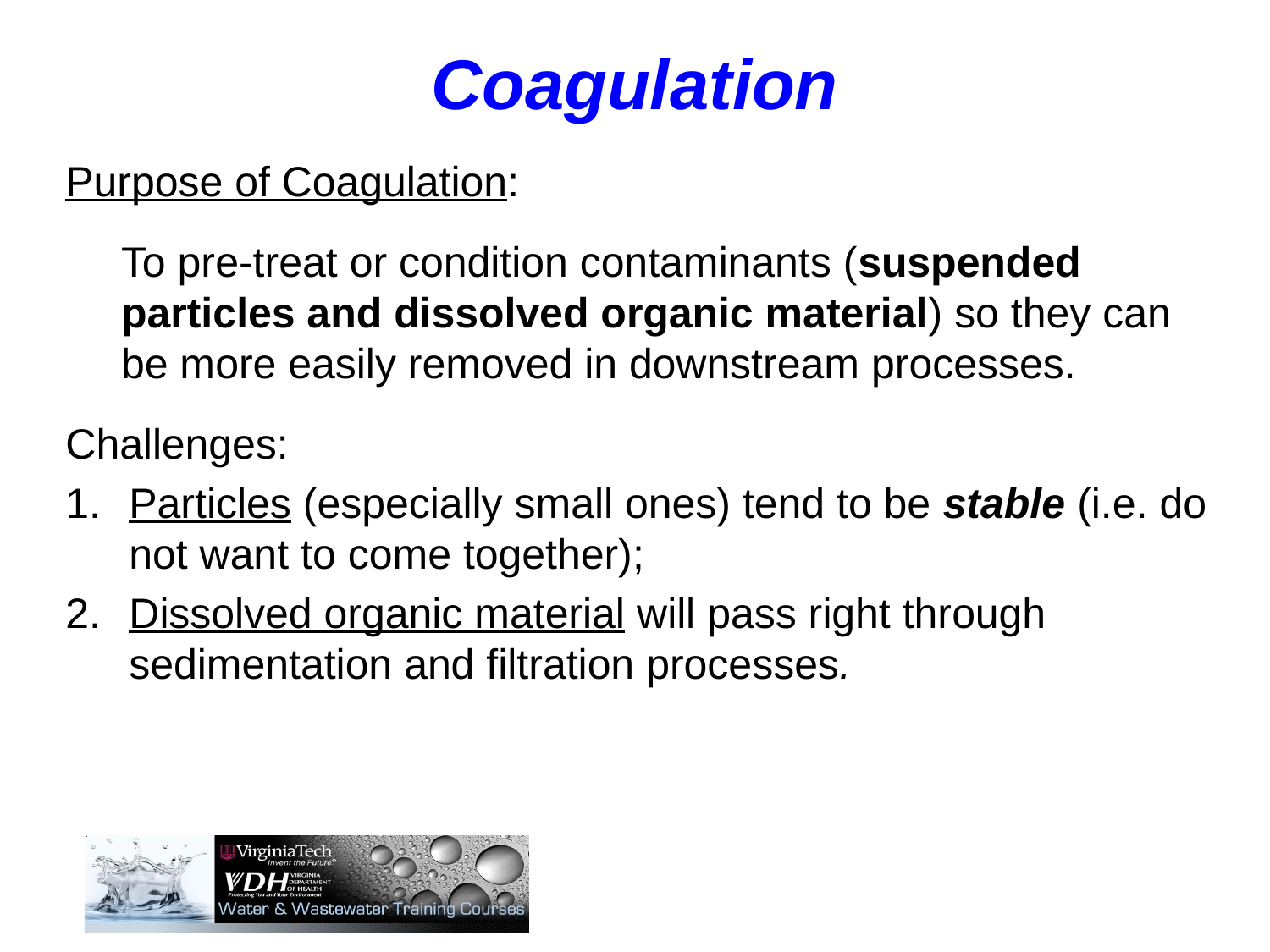

# Coagulation
Purpose of Coagulation:
To pre-treat or condition contaminants (suspended particles and dissolved organic material) so they can be more easily removed in downstream processes.
Challenges:
Particles (especially small ones) tend to be stable (i.e. do not want to come together);
Dissolved organic material will pass right through sedimentation and filtration processes.